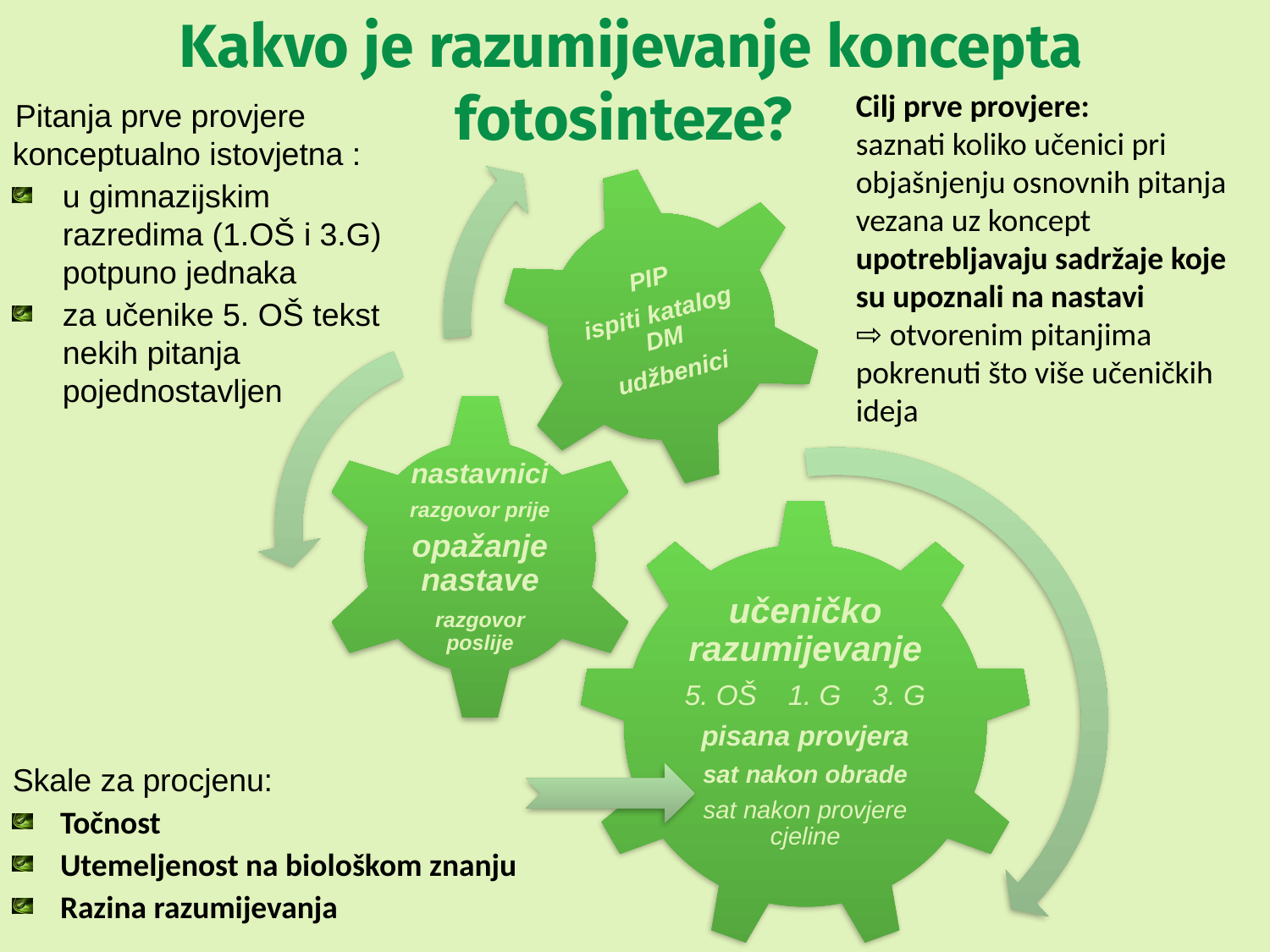

# Kakvo je razumijevanje koncepta fotosinteze?
Cilj prve provjere:
saznati koliko učenici pri objašnjenju osnovnih pitanja vezana uz koncept upotrebljavaju sadržaje koje su upoznali na nastavi
⇨ otvorenim pitanjima pokrenuti što više učeničkih ideja
Pitanja prve provjere konceptualno istovjetna :
u gimnazijskim  razredima (1.OŠ i 3.G)  potpuno jednaka
za učenike 5. OŠ tekst nekih pitanja pojednostavljen
učeničko razumijevanje
5. OŠ    1. G    3. G
pisana provjera
sat nakon obrade
sat nakon provjere cjeline
nastavnici
razgovor prije
opažanje nastave
razgovor poslije
PIP
ispiti katalog DM
udžbenici
Skale za procjenu:
Točnost
Utemeljenost na biološkom znanju
Razina razumijevanja